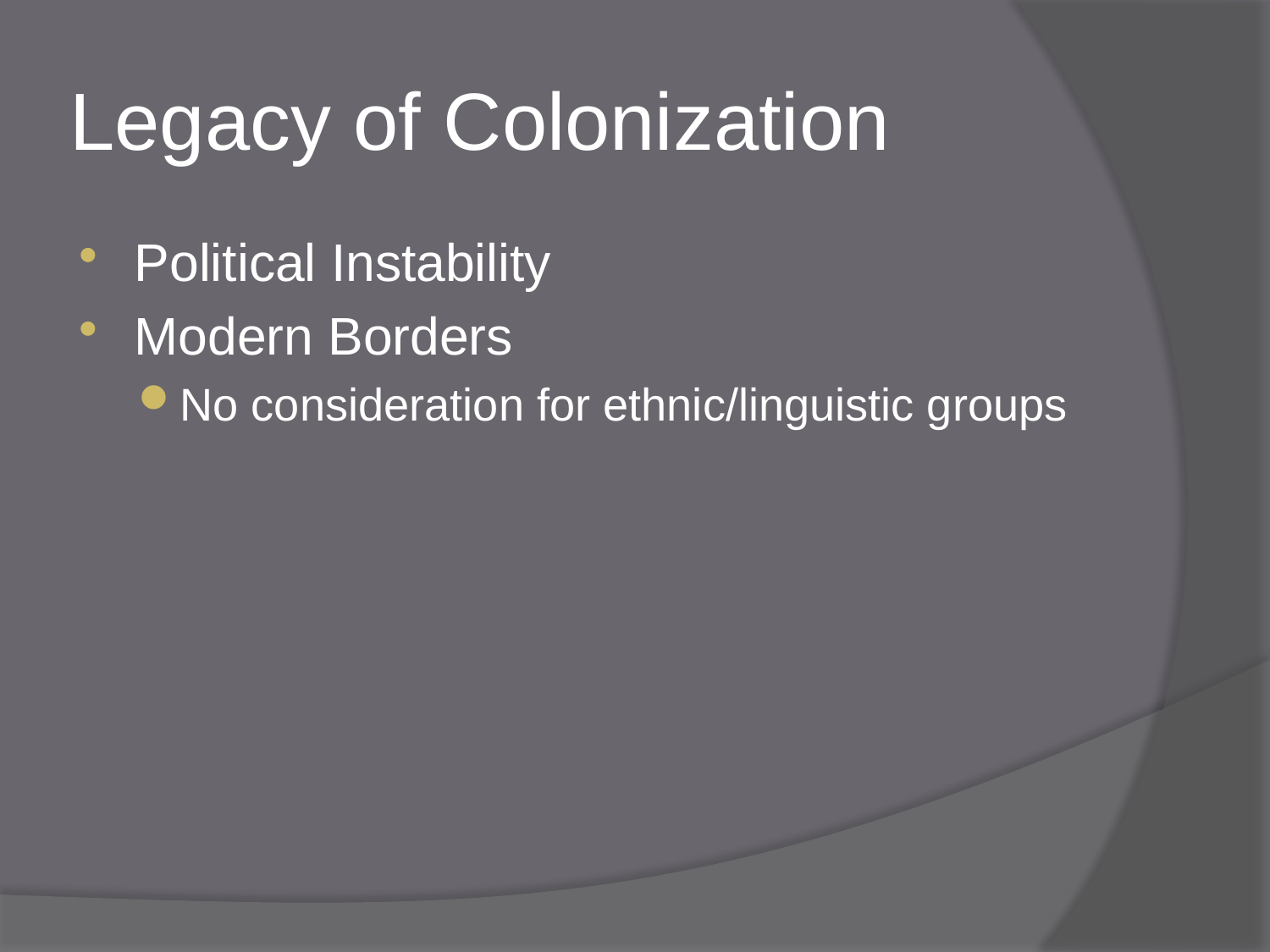

# Legacy of Colonization
Political Instability
Modern Borders
No consideration for ethnic/linguistic groups